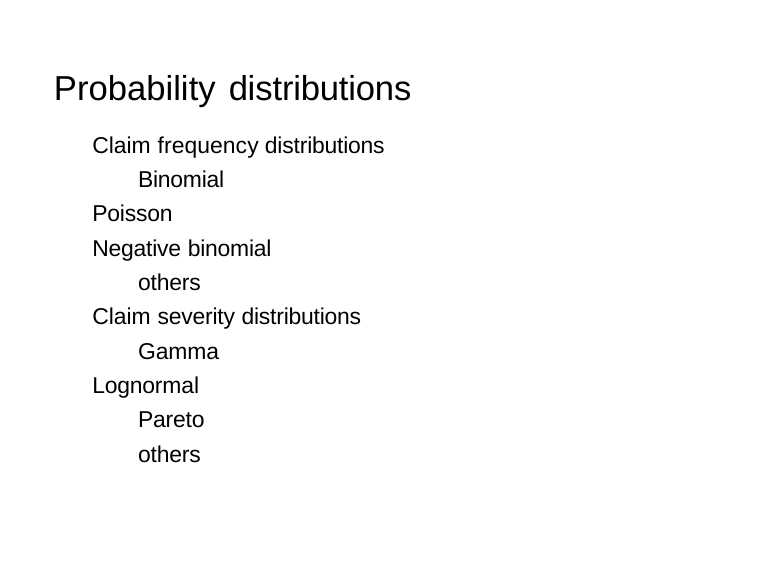

# Probability distributions
Claim frequency distributions Binomial
Poisson
Negative binomial others
Claim severity distributions Gamma
Lognormal Pareto others